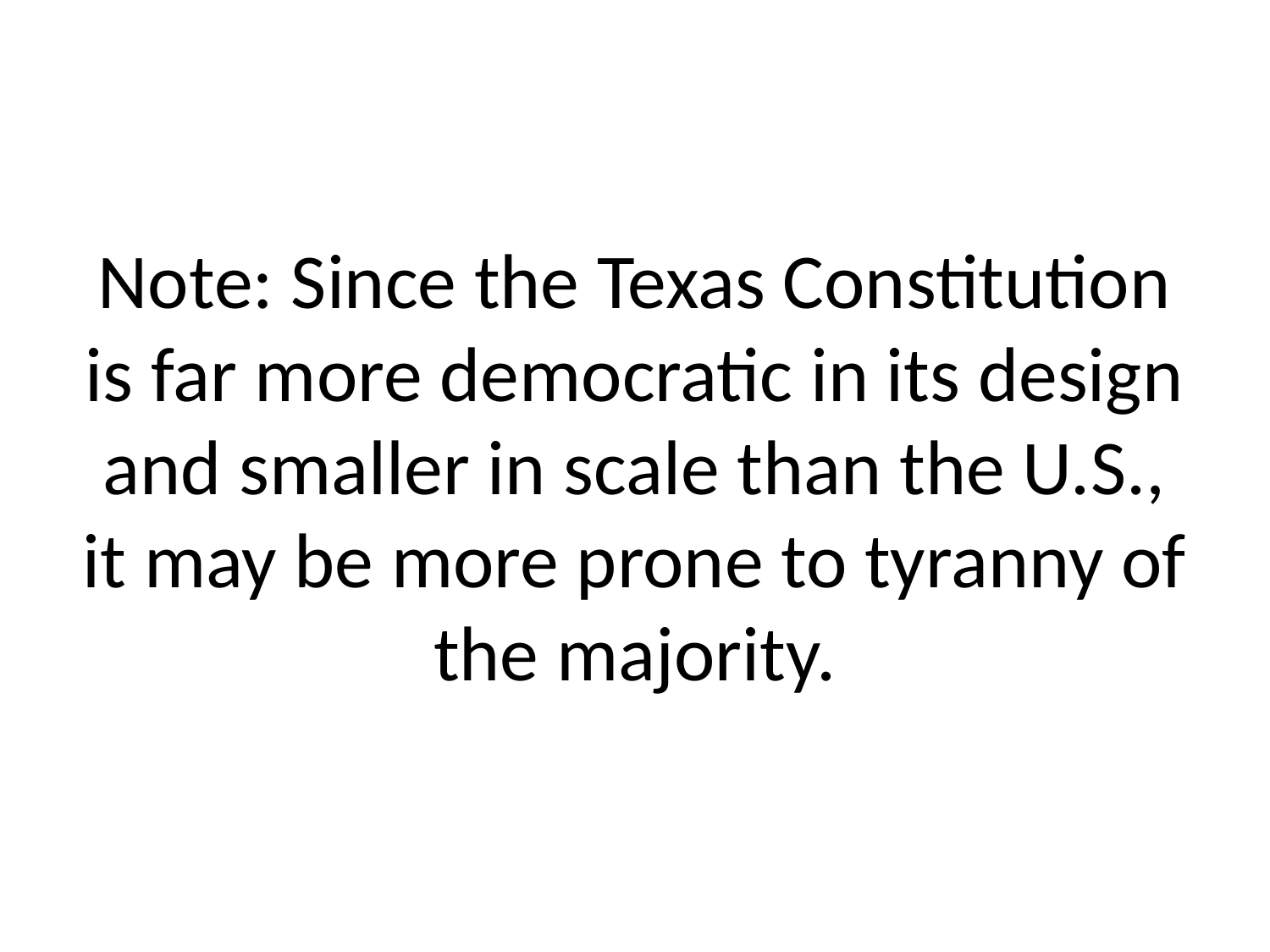

# Note: Since the Texas Constitution is far more democratic in its design and smaller in scale than the U.S., it may be more prone to tyranny of the majority.